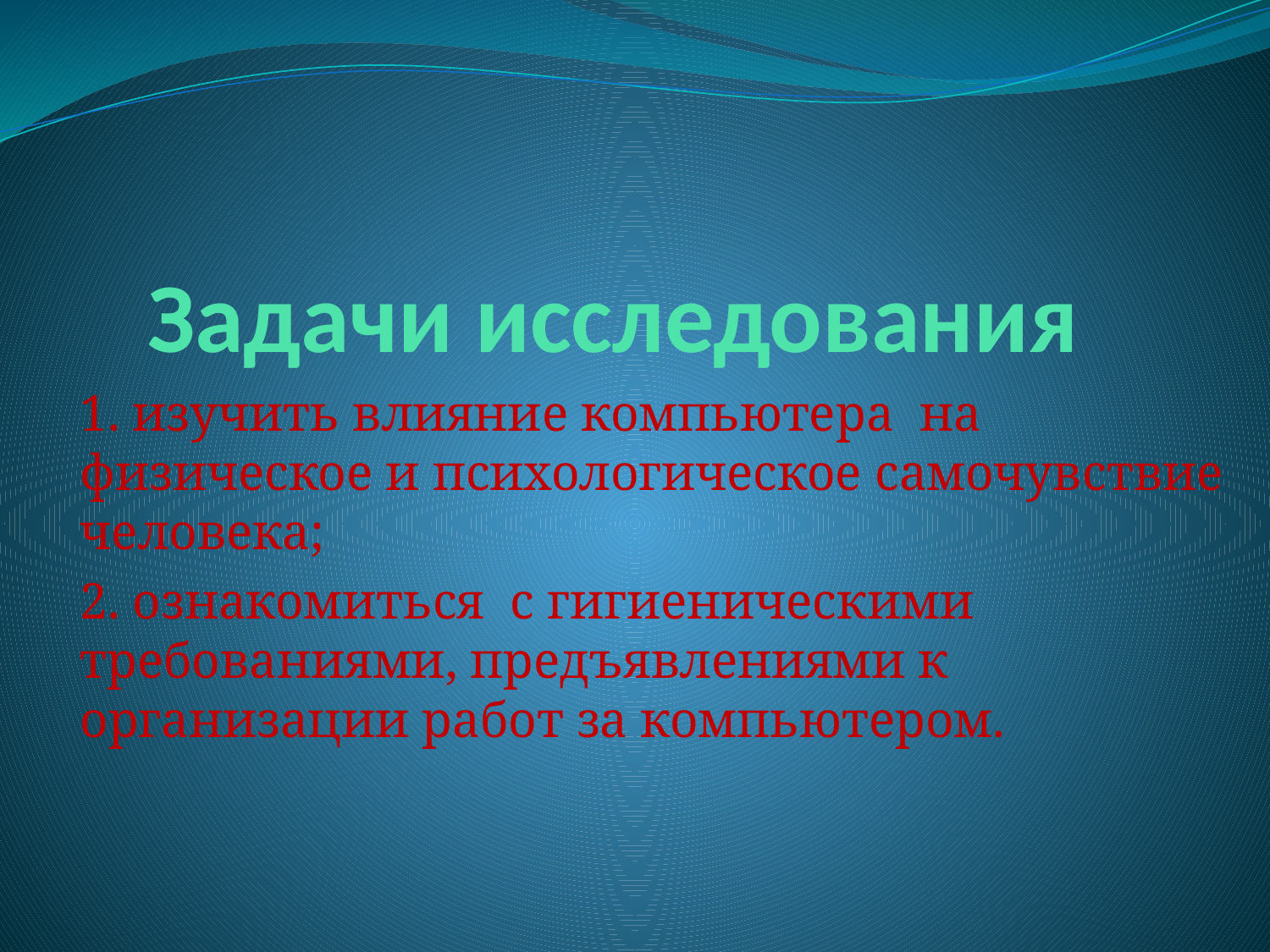

# Задачи исследования
1. изучить влияние компьютера  на физическое и психологическое самочувствие человека;
2. ознакомиться  с гигиеническими  требованиями, предъявлениями к организации работ за компьютером.